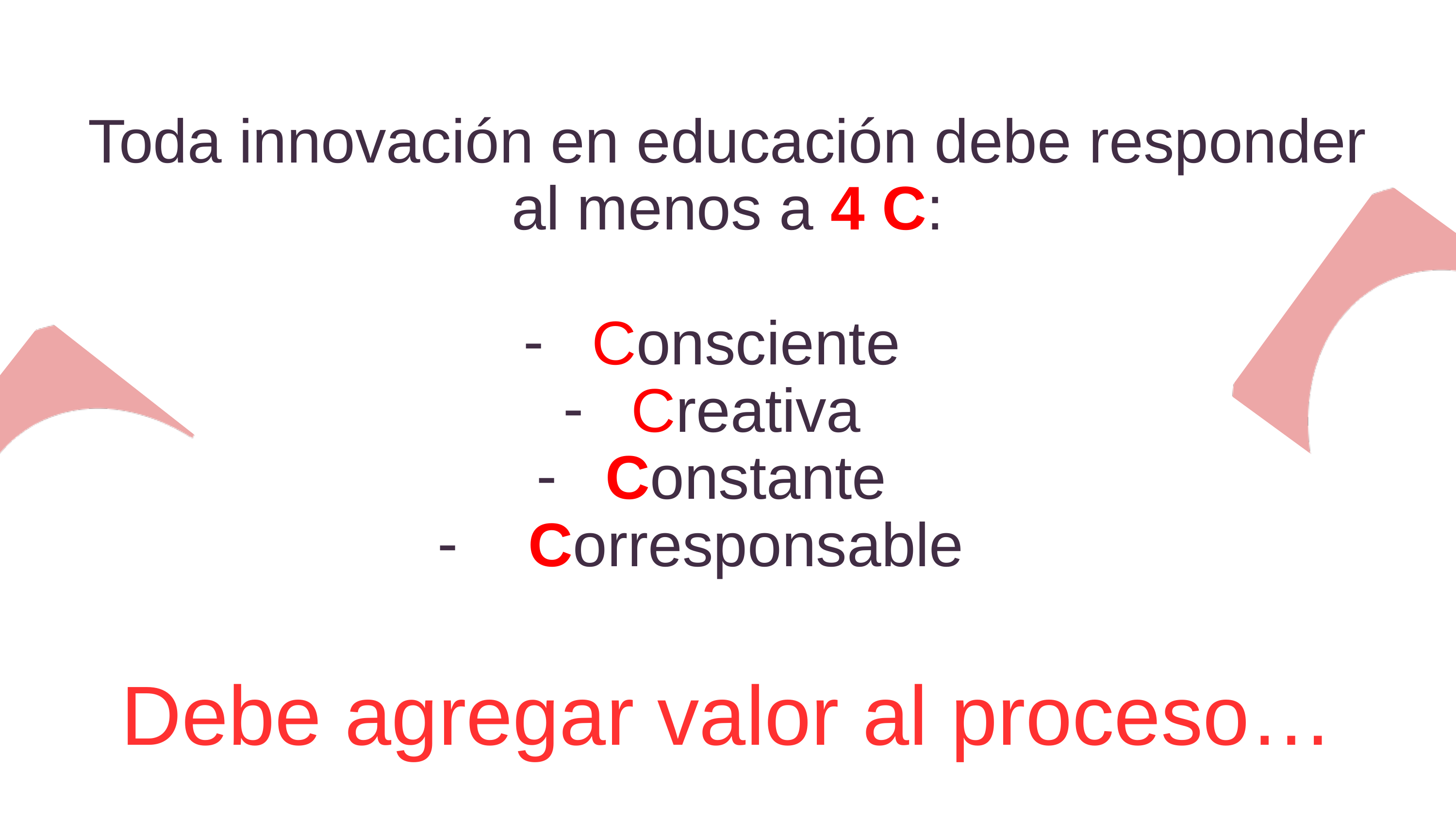

Toda innovación en educación debe responder al menos a 4 C:

Consciente
Creativa
Constante
Corresponsable

Debe agregar valor al proceso…